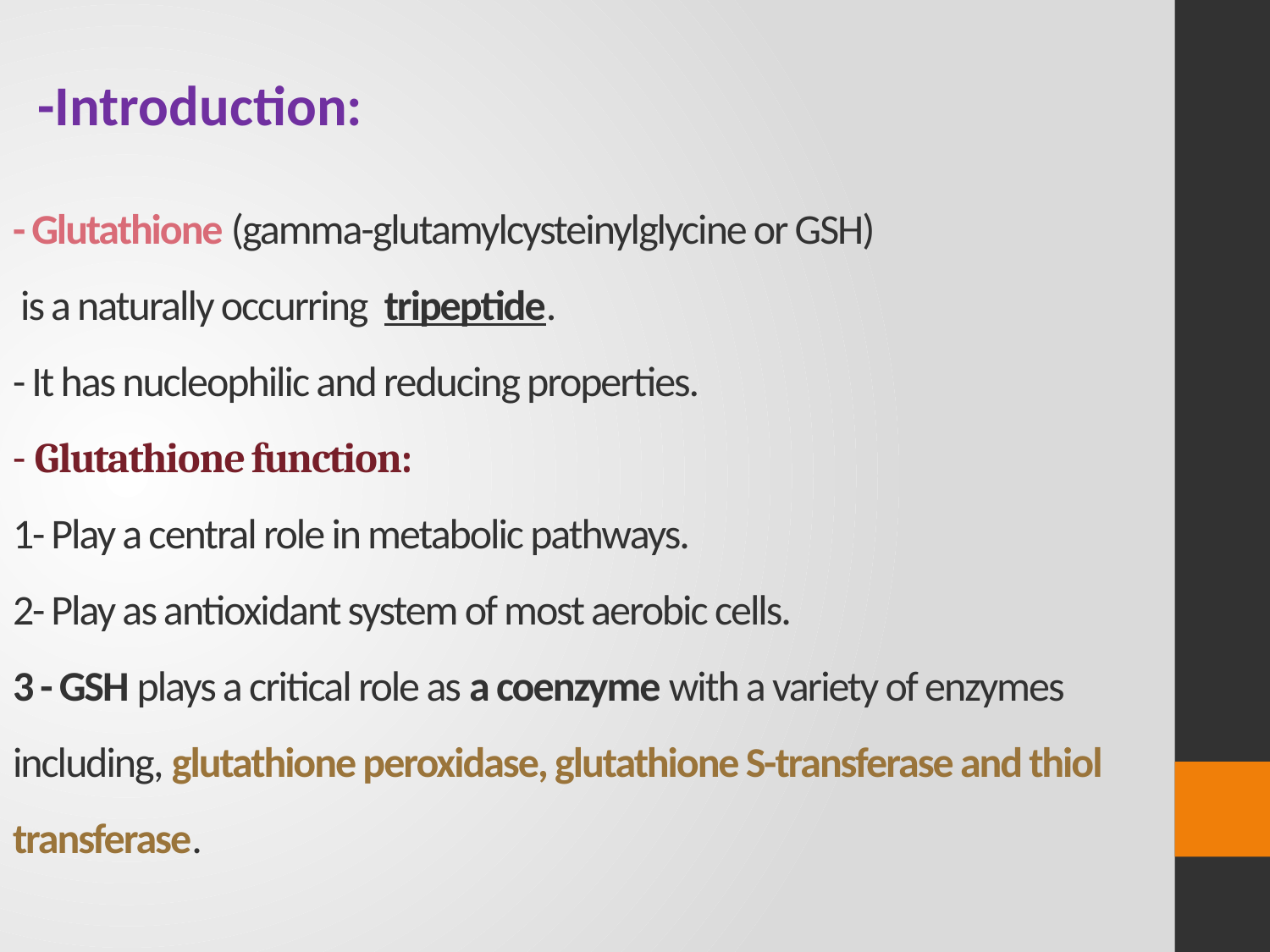

-Introduction:
# - Glutathione (gamma-glutamylcysteinylglycine or GSH) is a naturally occurring  tripeptide. - It has nucleophilic and reducing properties. - Glutathione function: 1- Play a central role in metabolic pathways. 2- Play as antioxidant system of most aerobic cells. 3 - GSH plays a critical role as a coenzyme with a variety of enzymes including, glutathione peroxidase, glutathione S-transferase and thiol transferase.